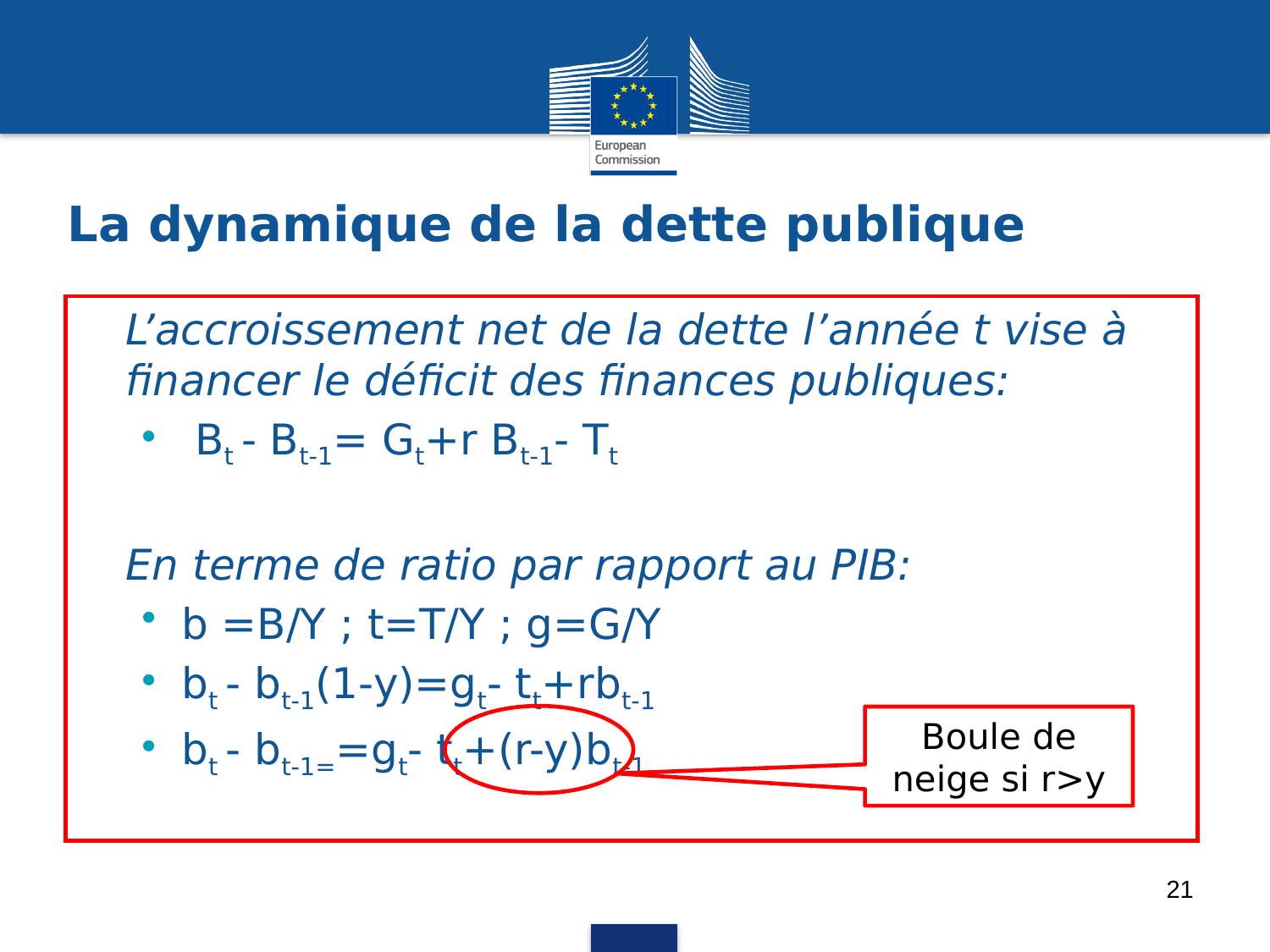

# La dynamique de la dette publique
L’accroissement net de la dette l’année t vise à financer le déficit des finances publiques:
 Bt - Bt-1= Gt+r Bt-1- Tt

En terme de ratio par rapport au PIB:
b =B/Y ; t=T/Y ; g=G/Y
bt - bt-1(1-y)=gt- tt+rbt-1
bt - bt-1==gt- tt+(r-y)bt-1

Boule de neige si r>y
21